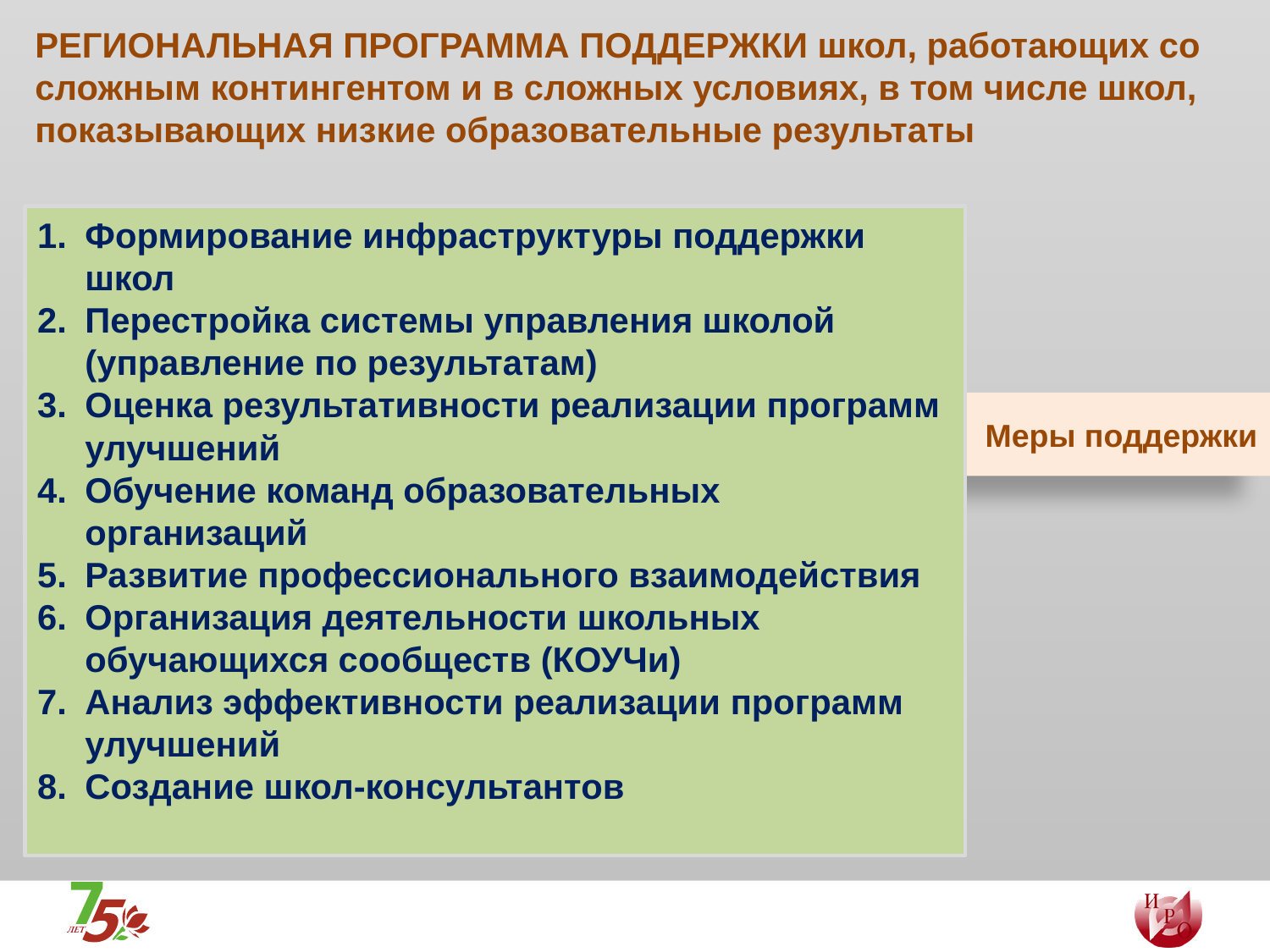

РЕГИОНАЛЬНАЯ ПРОГРАММА ПОДДЕРЖКИ школ, работающих со сложным контингентом и в сложных условиях, в том числе школ, показывающих низкие образовательные результаты

Формирование инфраструктуры поддержки школ
Перестройка системы управления школой (управление по результатам)
Оценка результативности реализации программ улучшений
Обучение команд образовательных организаций
Развитие профессионального взаимодействия
Организация деятельности школьных обучающихся сообществ (КОУЧи)
Анализ эффективности реализации программ улучшений
Создание школ-консультантов

Меры поддержки